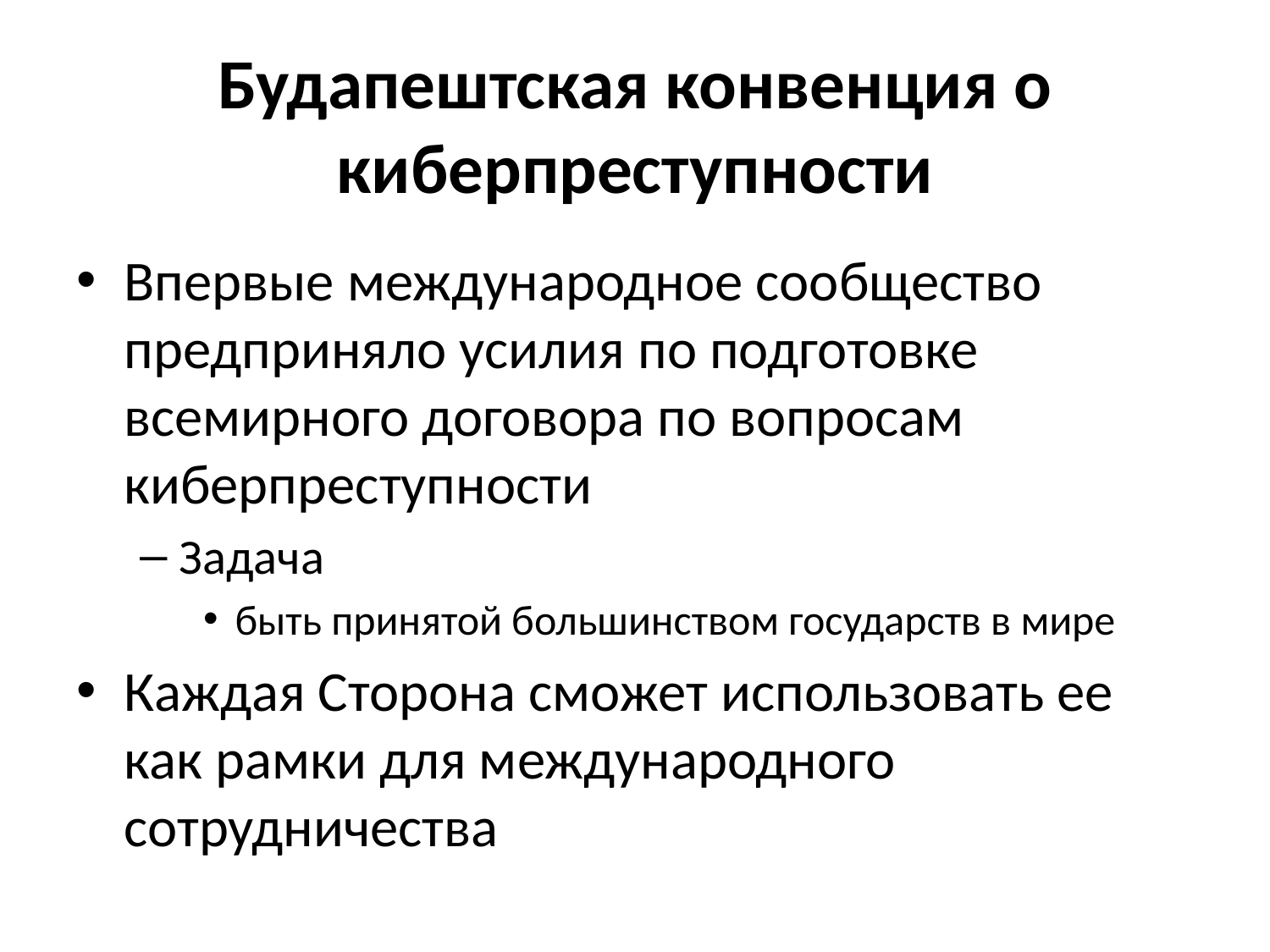

# Будапештская конвенция о киберпреступности
Впервые международное сообщество предприняло усилия по подготовке всемирного договора по вопросам киберпреступности
Задача
быть принятой большинством государств в мире
Каждая Сторона сможет использовать ее как рамки для международного сотрудничества